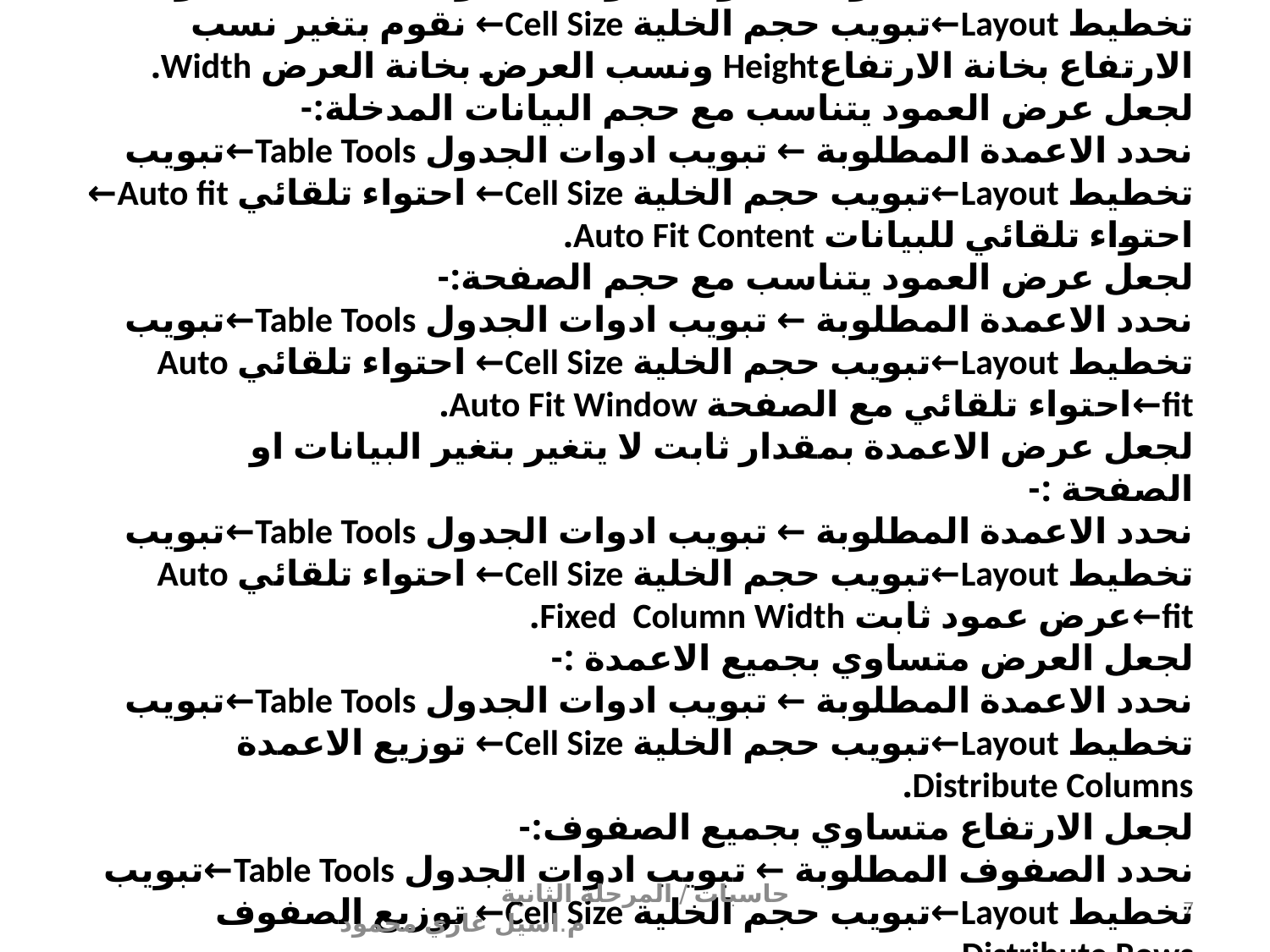

# لتغير عرض العمود وارتفاع الصف:- نحدد الاعمدة المطلوبة ← تبويب ادوات الجدول Table Tools←تبويب تخطيط Layout←تبويب حجم الخلية Cell Size← نقوم بتغير نسب الارتفاع بخانة الارتفاعHeight ونسب العرض بخانة العرض Width. لجعل عرض العمود يتناسب مع حجم البيانات المدخلة:- نحدد الاعمدة المطلوبة ← تبويب ادوات الجدول Table Tools←تبويب تخطيط Layout←تبويب حجم الخلية Cell Size← احتواء تلقائي Auto fit← احتواء تلقائي للبيانات Auto Fit Content. لجعل عرض العمود يتناسب مع حجم الصفحة:- نحدد الاعمدة المطلوبة ← تبويب ادوات الجدول Table Tools←تبويب تخطيط Layout←تبويب حجم الخلية Cell Size← احتواء تلقائي Auto fit←احتواء تلقائي مع الصفحة Auto Fit Window. لجعل عرض الاعمدة بمقدار ثابت لا يتغير بتغير البيانات او الصفحة :- نحدد الاعمدة المطلوبة ← تبويب ادوات الجدول Table Tools←تبويب تخطيط Layout←تبويب حجم الخلية Cell Size← احتواء تلقائي Auto fit←عرض عمود ثابت Fixed  Column Width. لجعل العرض متساوي بجميع الاعمدة :- نحدد الاعمدة المطلوبة ← تبويب ادوات الجدول Table Tools←تبويب تخطيط Layout←تبويب حجم الخلية Cell Size← توزيع الاعمدة  Distribute Columns. لجعل الارتفاع متساوي بجميع الصفوف:- نحدد الصفوف المطلوبة ← تبويب ادوات الجدول Table Tools←تبويب تخطيط Layout←تبويب حجم الخلية Cell Size← توزيع الصفوف   Distribute Rows.
حاسبات/ المرحلة الثانية                                                    م.اسيل غازي محمود
7